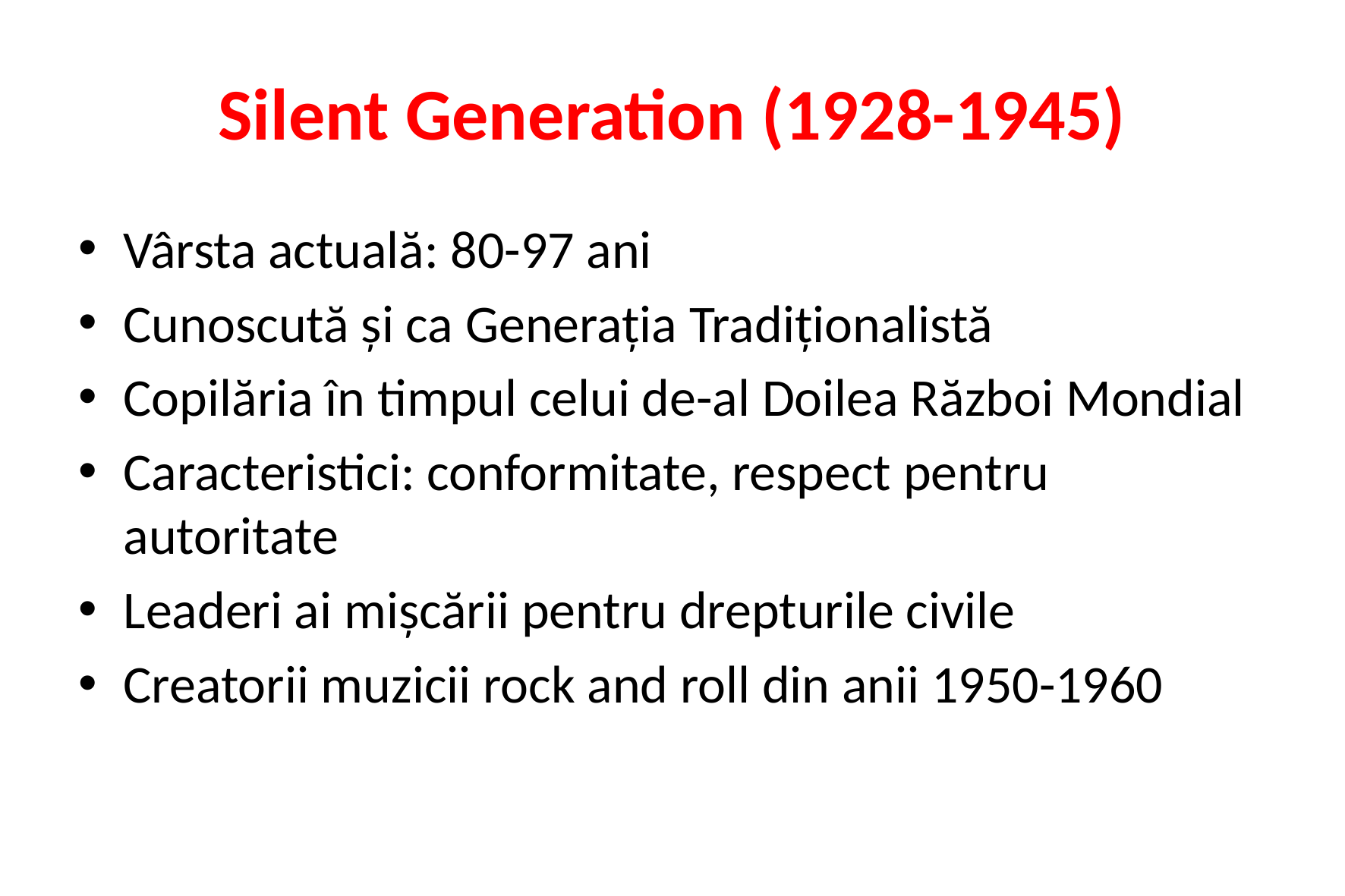

# Silent Generation (1928-1945)
Vârsta actuală: 80-97 ani
Cunoscută și ca Generația Tradiționalistă
Copilăria în timpul celui de-al Doilea Război Mondial
Caracteristici: conformitate, respect pentru autoritate
Leaderi ai mișcării pentru drepturile civile
Creatorii muzicii rock and roll din anii 1950-1960